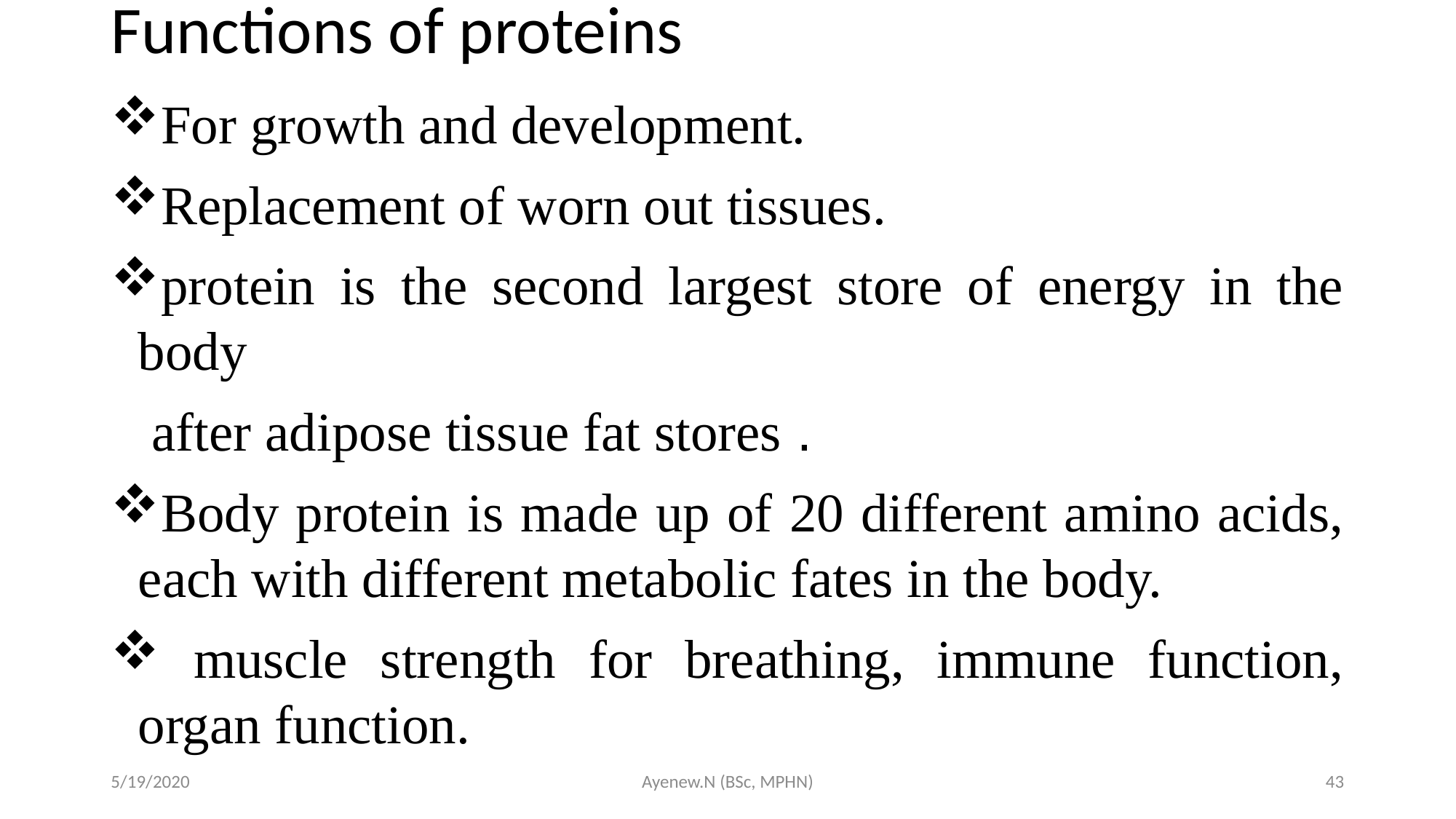

# Functions of proteins
For growth and development.
Replacement of worn out tissues.
protein is the second largest store of energy in the body
   after adipose tissue fat stores .
Body protein is made up of 20 different amino acids, each with different metabolic fates in the body.
 muscle strength for breathing, immune function, organ function.

5/19/2020
Ayenew.N (BSc, MPHN)
43